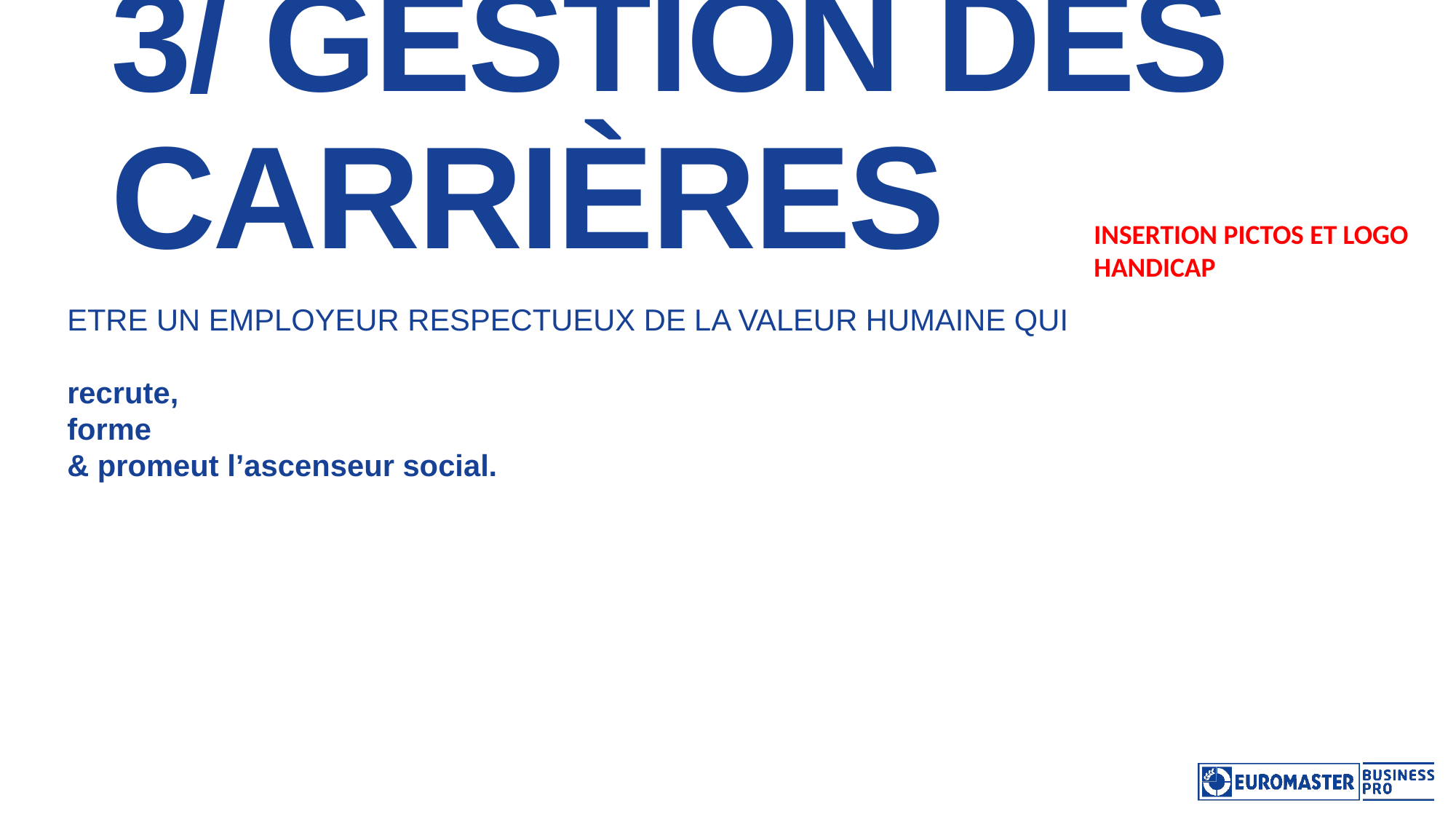

# 3/ GESTION DES Carrières
INSERTION PICTOS ET LOGO HANDICAP
ETRE UN EMPLOYEUR RESPECTUEUX DE LA VALEUR HUMAINE QUI

recrute,
forme
& promeut l’ascenseur social.